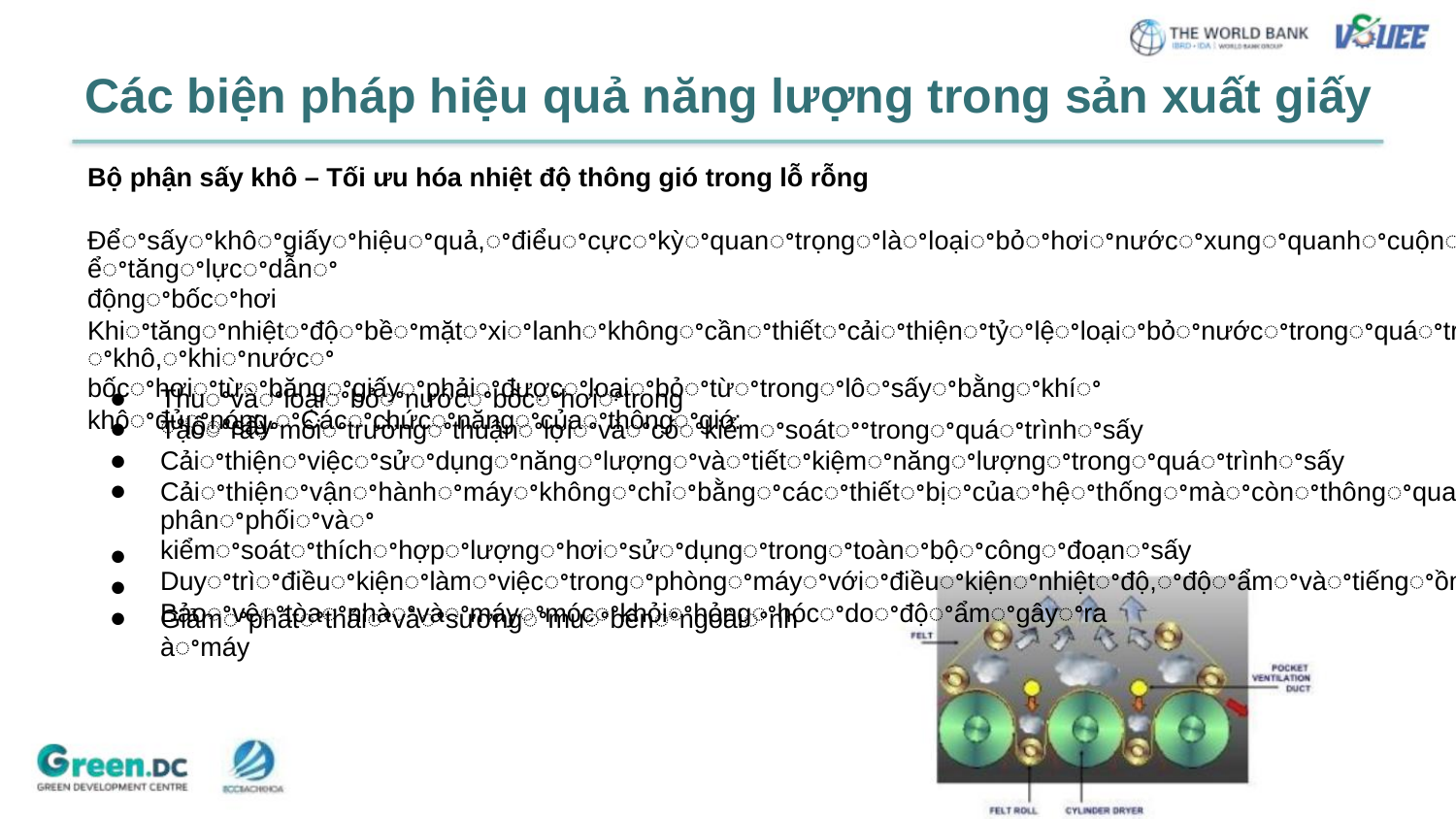

Các biện pháp hiệu quả năng lượng trong sản xuất giấy
Bộ phận sấy khô – Tối ưu hóa nhiệt độ thông gió trong lỗ rỗng
Đểꢀsấyꢀkhôꢀgiấyꢀhiệuꢀquả,ꢀđiểuꢀcựcꢀkỳꢀquanꢀtrọngꢀlàꢀloạiꢀbỏꢀhơiꢀnướcꢀxungꢀquanhꢀcuộnꢀgiấyꢀđểꢀtăngꢀlựcꢀdẫnꢀ
độngꢀbốcꢀhơi
Khiꢀtăngꢀnhiệtꢀđộꢀbềꢀmặtꢀxiꢀlanhꢀkhôngꢀcầnꢀthiếtꢀcảiꢀthiệnꢀtỷꢀlệꢀloạiꢀbỏꢀnướcꢀtrongꢀquáꢀtrìnhꢀsấyꢀkhô,ꢀkhiꢀnướcꢀ
bốcꢀhơiꢀtừꢀbăngꢀgiấyꢀphảiꢀđượcꢀloạiꢀbỏꢀtừꢀtrongꢀlôꢀsấyꢀbằngꢀkhíꢀ
khôꢀđủꢀnóng.ꢀCácꢀchứcꢀnăngꢀcủaꢀthôngꢀgió:
●
●
●
●
Thuꢀvàꢀloạiꢀbỏꢀnướcꢀbốcꢀhơiꢀtrongꢀlôꢀsấy
Tạoꢀraꢀmôiꢀtrườngꢀthuậnꢀlợiꢀvàꢀcóꢀkiểmꢀsoátꢀꢀtrongꢀquáꢀtrìnhꢀsấy
Cảiꢀthiệnꢀviệcꢀsửꢀdụngꢀnăngꢀlượngꢀvàꢀtiếtꢀkiệmꢀnăngꢀlượngꢀtrongꢀquáꢀtrìnhꢀsấy
Cảiꢀthiệnꢀvậnꢀhànhꢀmáyꢀkhôngꢀchỉꢀbằngꢀcácꢀthiếtꢀbịꢀcủaꢀhệꢀthốngꢀmàꢀcònꢀthôngꢀquaꢀviệcꢀphânꢀphốiꢀvàꢀ
kiểmꢀsoátꢀthíchꢀhợpꢀlượngꢀhơiꢀsửꢀdụngꢀtrongꢀtoànꢀbộꢀcôngꢀđoạnꢀsấy
Duyꢀtrìꢀđiềuꢀkiệnꢀlàmꢀviệcꢀtrongꢀphòngꢀmáyꢀvớiꢀđiềuꢀkiệnꢀnhiệtꢀđộ,ꢀđộꢀẩmꢀvàꢀtiếngꢀồnꢀtốt
Bảoꢀvệꢀtòaꢀnhàꢀvàꢀmáyꢀmócꢀkhỏiꢀhỏngꢀhócꢀdoꢀđộꢀẩmꢀgâyꢀra
●
●
●
Giảmꢀphátꢀthảiꢀvàꢀsươngꢀmùꢀbênꢀngoàiꢀnhàꢀmáy